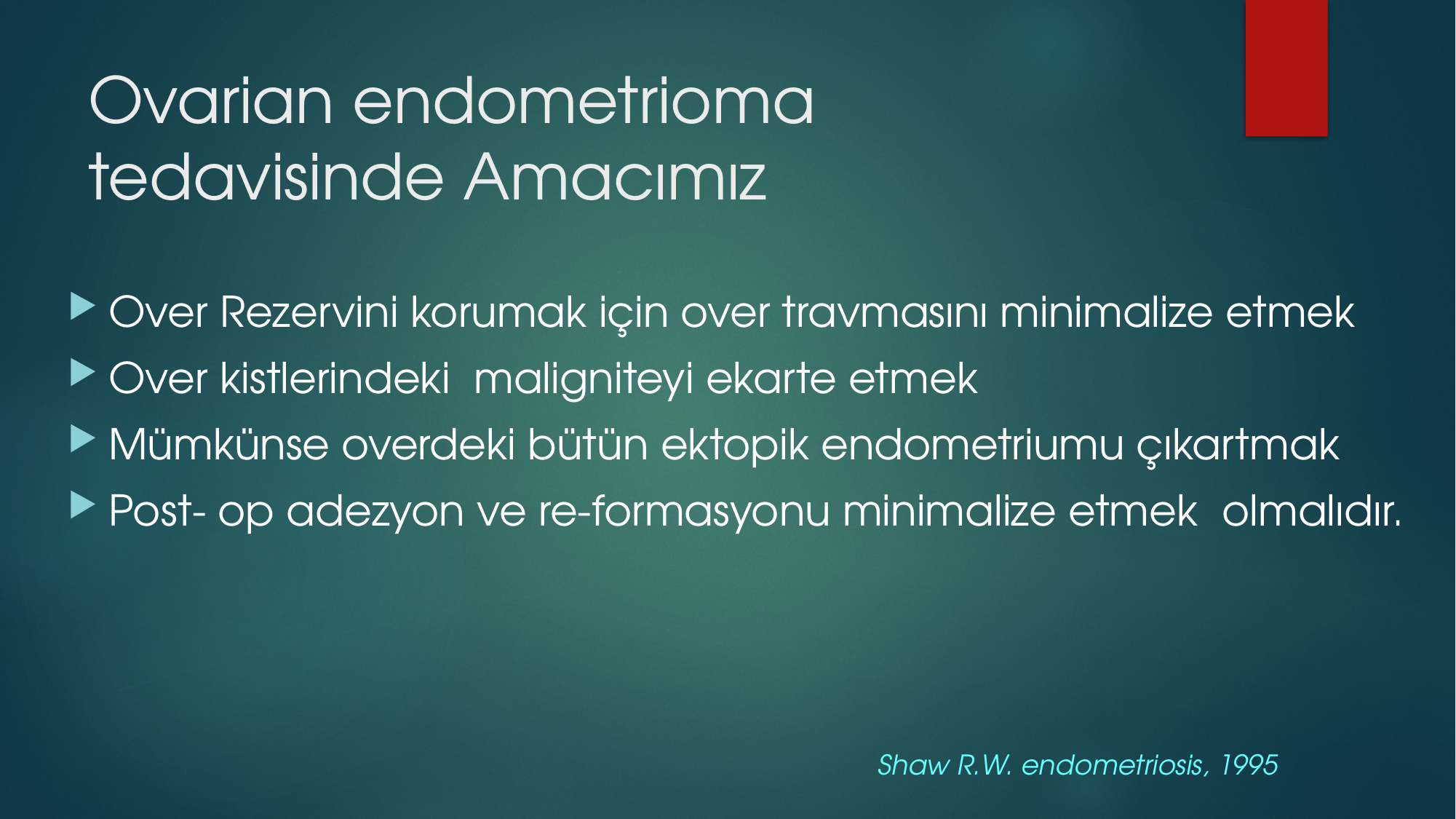

# Ovarian endometrioma   tedavisinde Amacımız

Over Rezervini korumak için over travmasını minimalize etmek
Over kistlerindeki  maligniteyi ekarte etmek
Mümkünse overdeki bütün ektopik endometriumu çıkartmak
Post- op adezyon ve re-formasyonu minimalize etmek  olmalıdır.
Shaw R.W. endometriosis, 1995